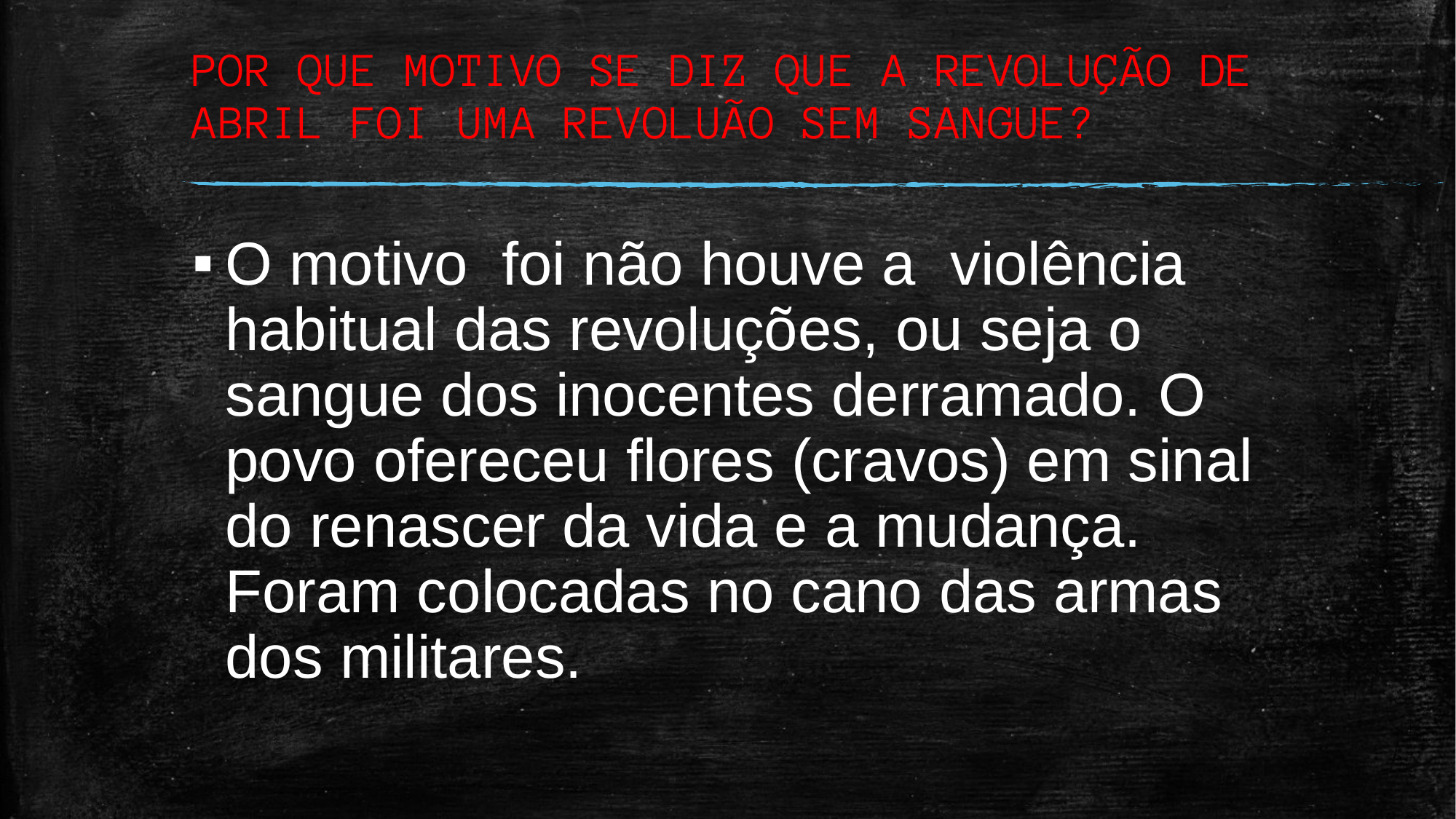

# POR QUE MOTIVO SE DIZ QUE A REVOLUÇÃO DE ABRIL FOI UMA REVOLUÃO SEM SANGUE?
O motivo  foi não houve a  violência habitual das revoluções, ou seja o sangue dos inocentes derramado. O povo ofereceu flores (cravos) em sinal do renascer da vida e a mudança. Foram colocadas no cano das armas dos militares.